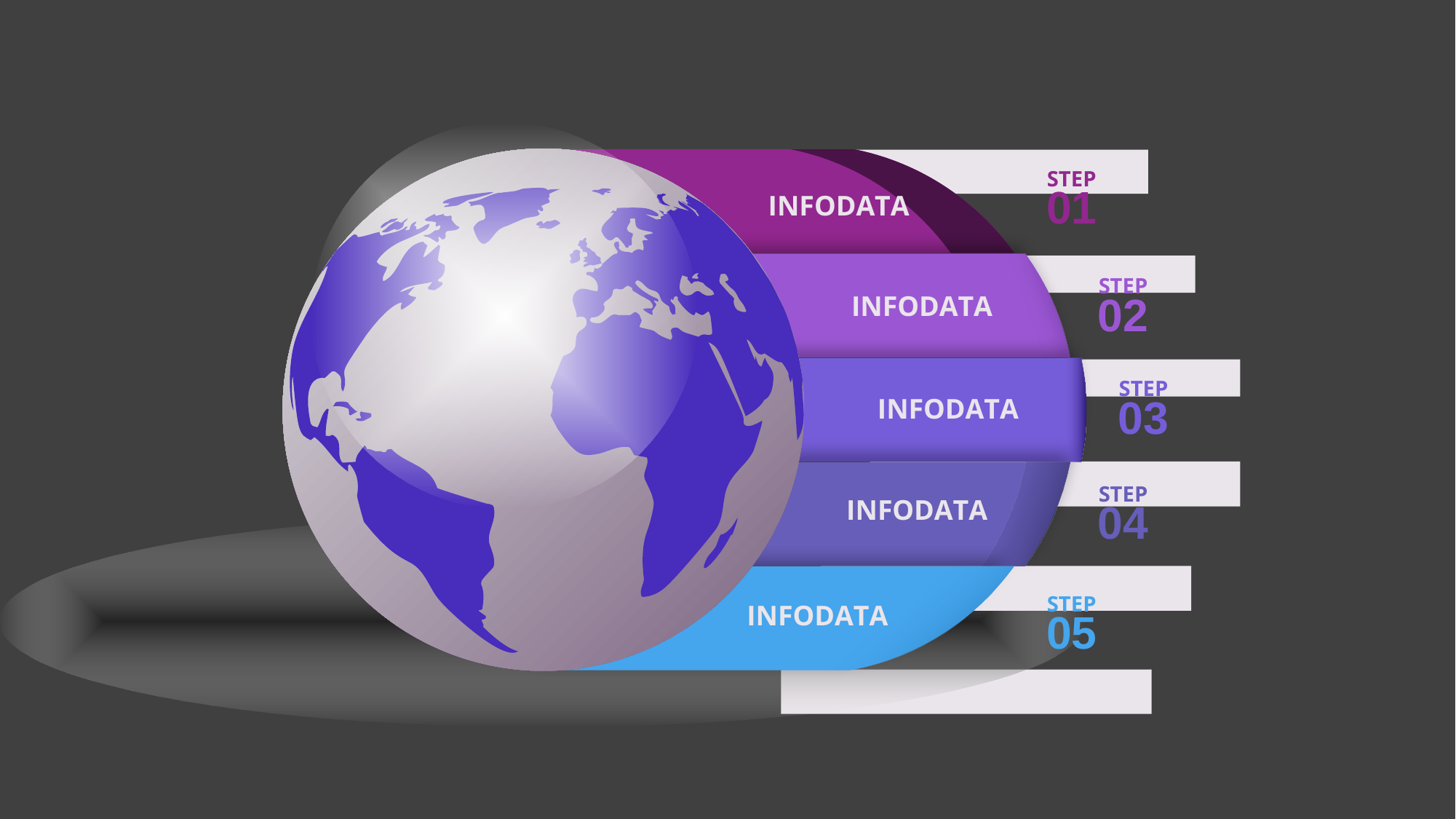

STEP
01
INFODATA

STEP
02
INFODATA

STEP
03
INFODATA

STEP
04
INFODATA

STEP
05
INFODATA